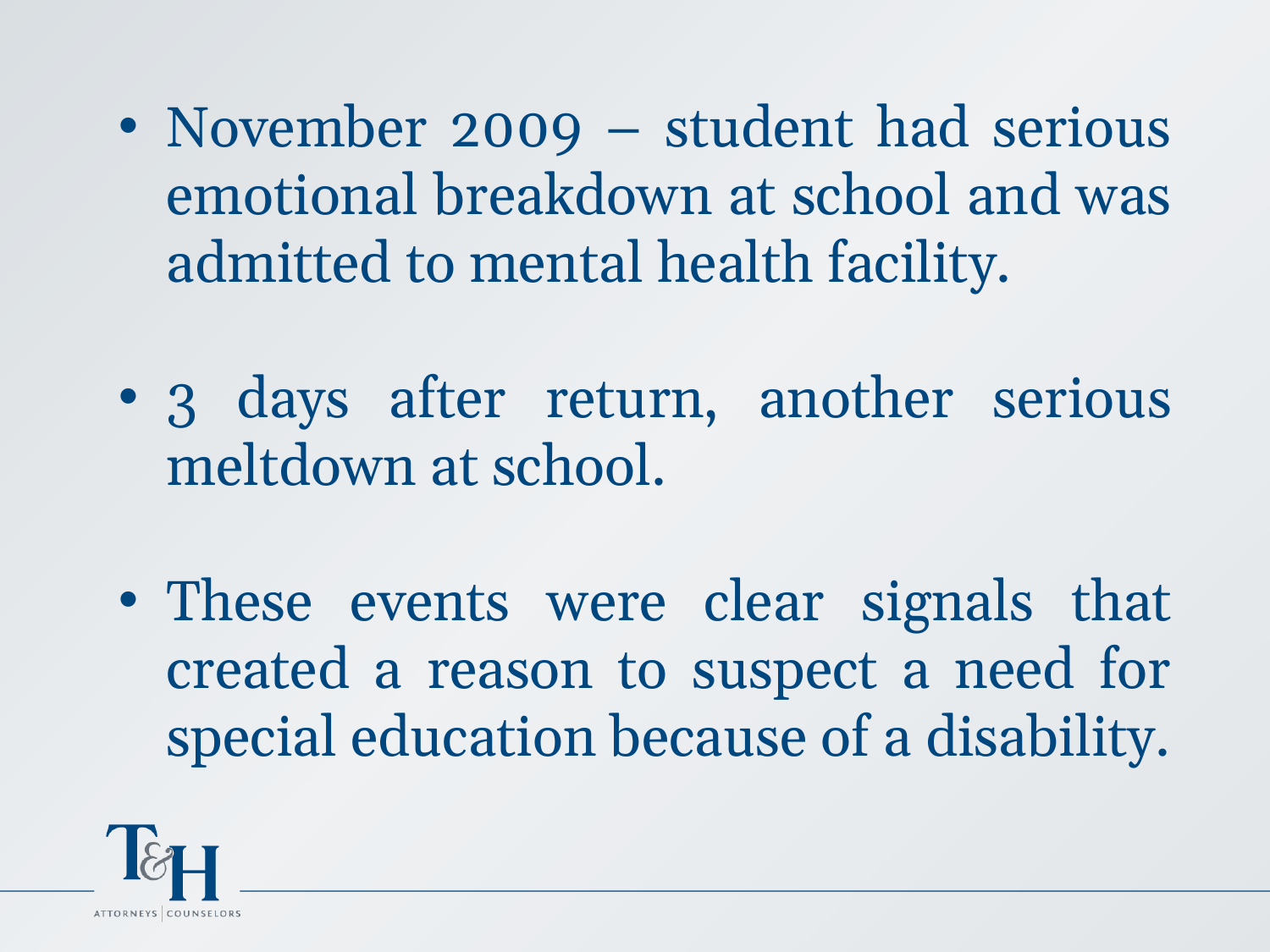

November 2009 – student had serious emotional breakdown at school and was admitted to mental health facility.

3 days after return, another serious meltdown at school.

These events were clear signals that created a reason to suspect a need for special education because of a disability.